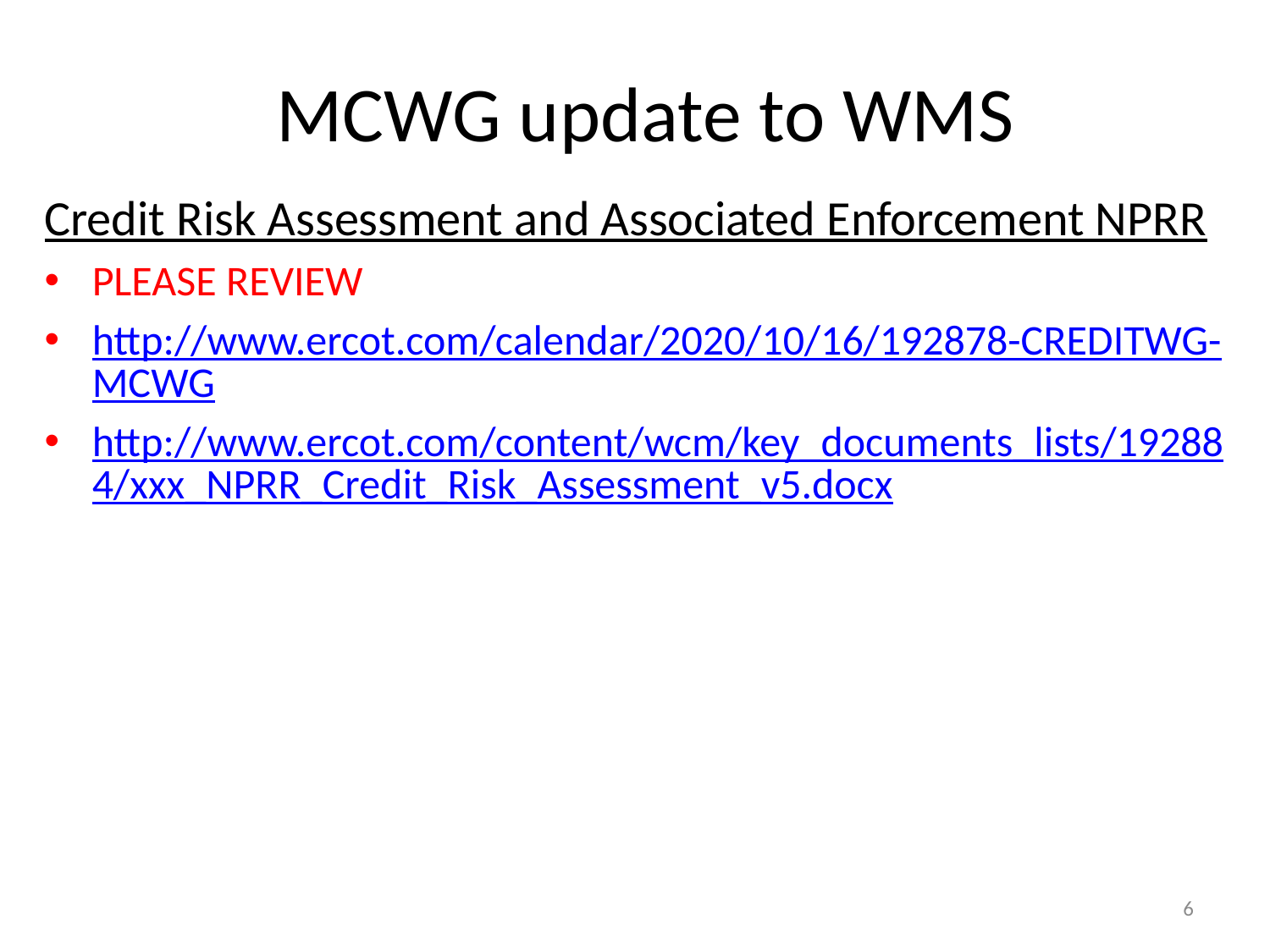

# MCWG update to WMS
Credit Risk Assessment and Associated Enforcement NPRR
PLEASE REVIEW
http://www.ercot.com/calendar/2020/10/16/192878-CREDITWG-MCWG
http://www.ercot.com/content/wcm/key_documents_lists/192884/xxx_NPRR_Credit_Risk_Assessment_v5.docx

6